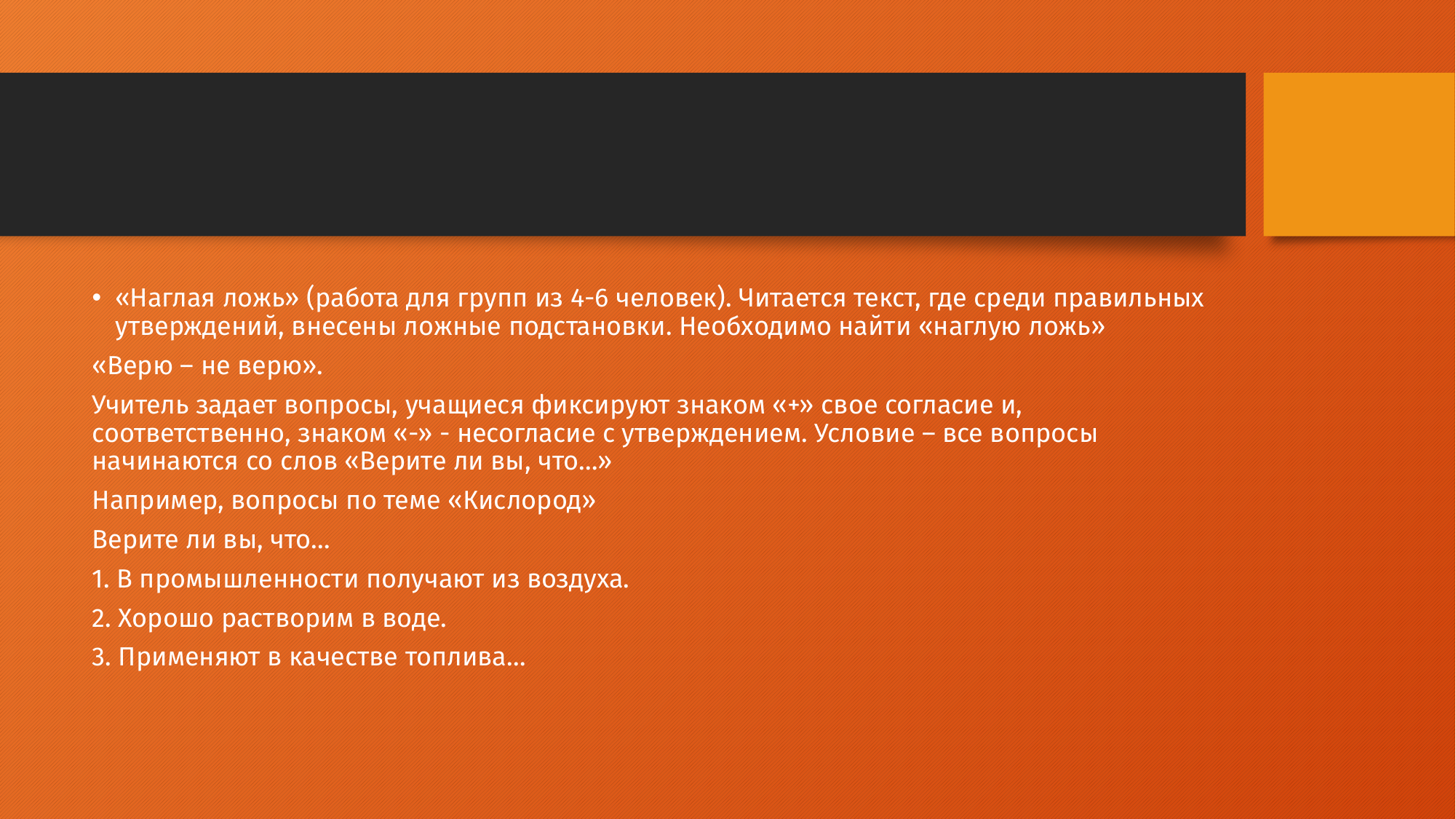

#
«Наглая ложь» (работа для групп из 4-6 человек). Читается текст, где среди правильных утверждений, внесены ложные подстановки. Необходимо найти «наглую ложь»
«Верю – не верю».
Учитель задает вопросы, учащиеся фиксируют знаком «+» свое согласие и, соответственно, знаком «-» - несогласие с утверждением. Условие – все вопросы начинаются со слов «Верите ли вы, что…»
Например, вопросы по теме «Кислород»
Верите ли вы, что…
1. В промышленности получают из воздуха.
2. Хорошо растворим в воде.
3. Применяют в качестве топлива…